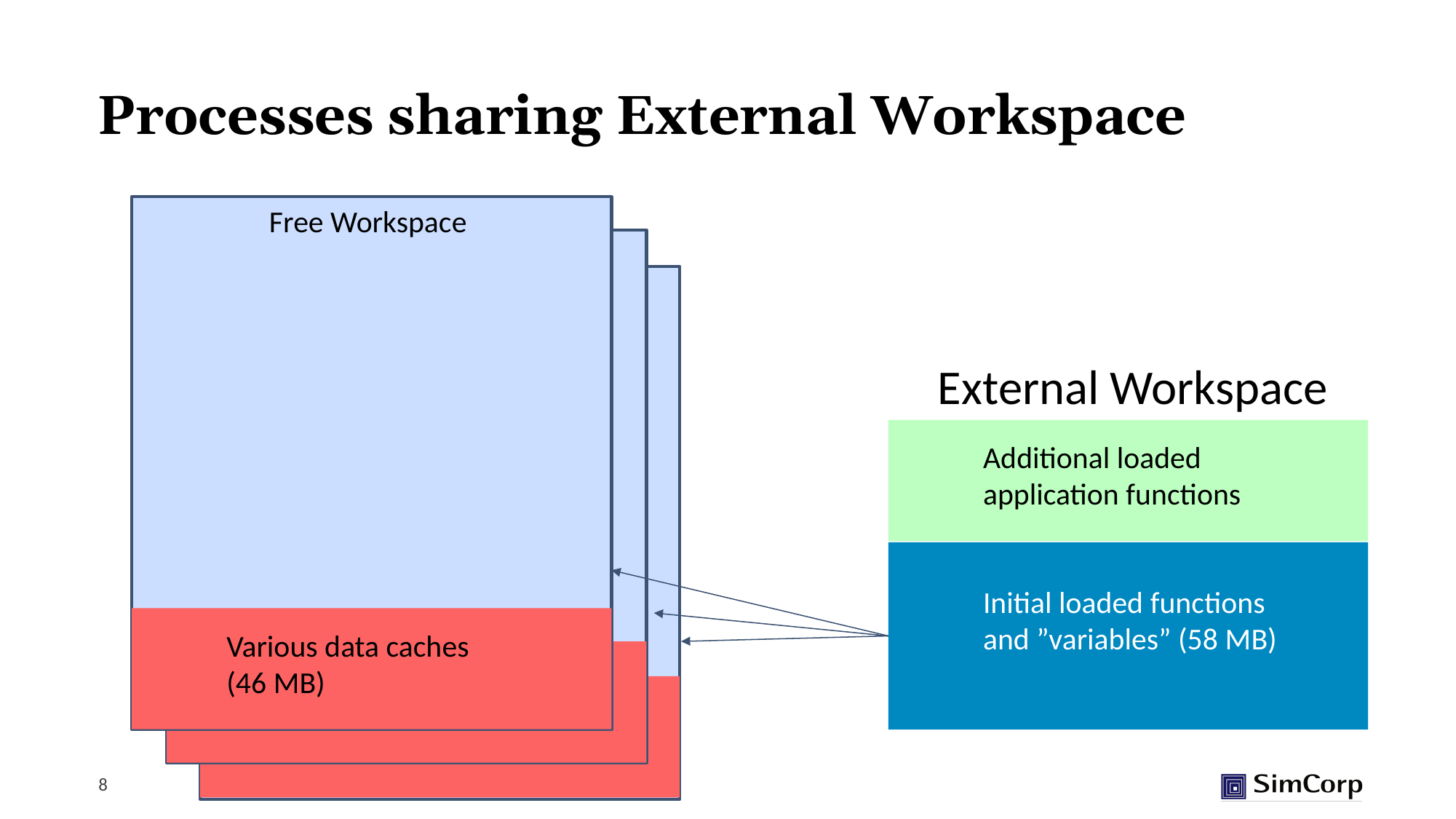

# Processes sharing External Workspace

Free Workspace

External Workspace

Additional loaded application functions

Initial loaded functions and ”variables” (58 MB)

Various data caches
(46 MB)

8